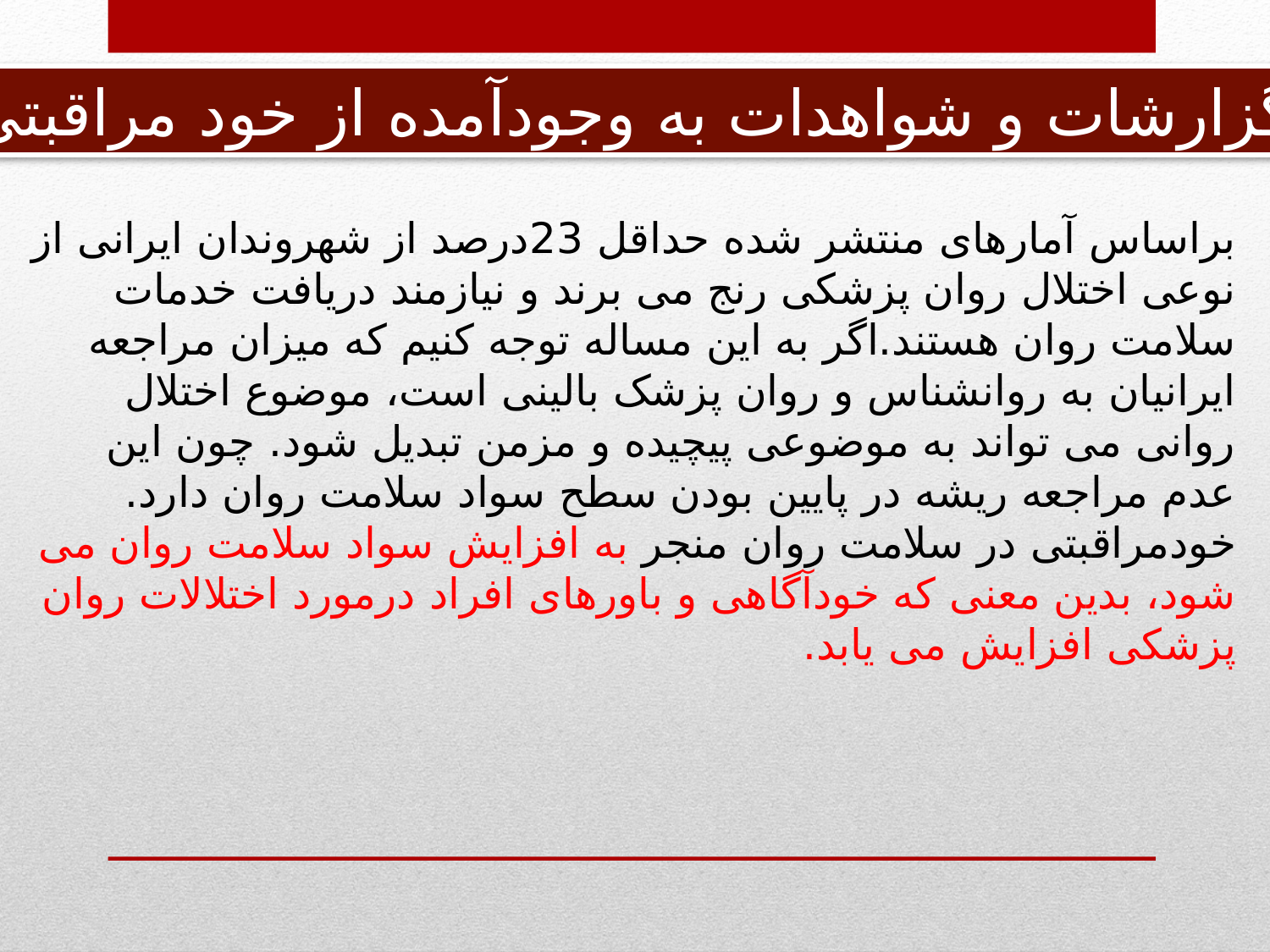

گزارشات و شواهدات به وجودآمده از خود مراقبتی
براساس آمارهای منتشر شده حداقل 23درصد از شهروندان ایرانی از نوعی اختلال روان پزشکی رنج می برند و نیازمند دریافت خدمات سلامت روان هستند.اگر به این مساله توجه کنیم که میزان مراجعه ایرانیان به روانشناس و روان پزشک بالینی است، موضوع اختلال روانی می تواند به موضوعی پیچیده و مزمن تبدیل شود. چون این عدم مراجعه ریشه در پایین بودن سطح سواد سلامت روان دارد.
خودمراقبتی در سلامت روان منجر به افزایش سواد سلامت روان می شود، بدین معنی که خودآگاهی و باورهای افراد درمورد اختلالات روان پزشکی افزایش می یابد.